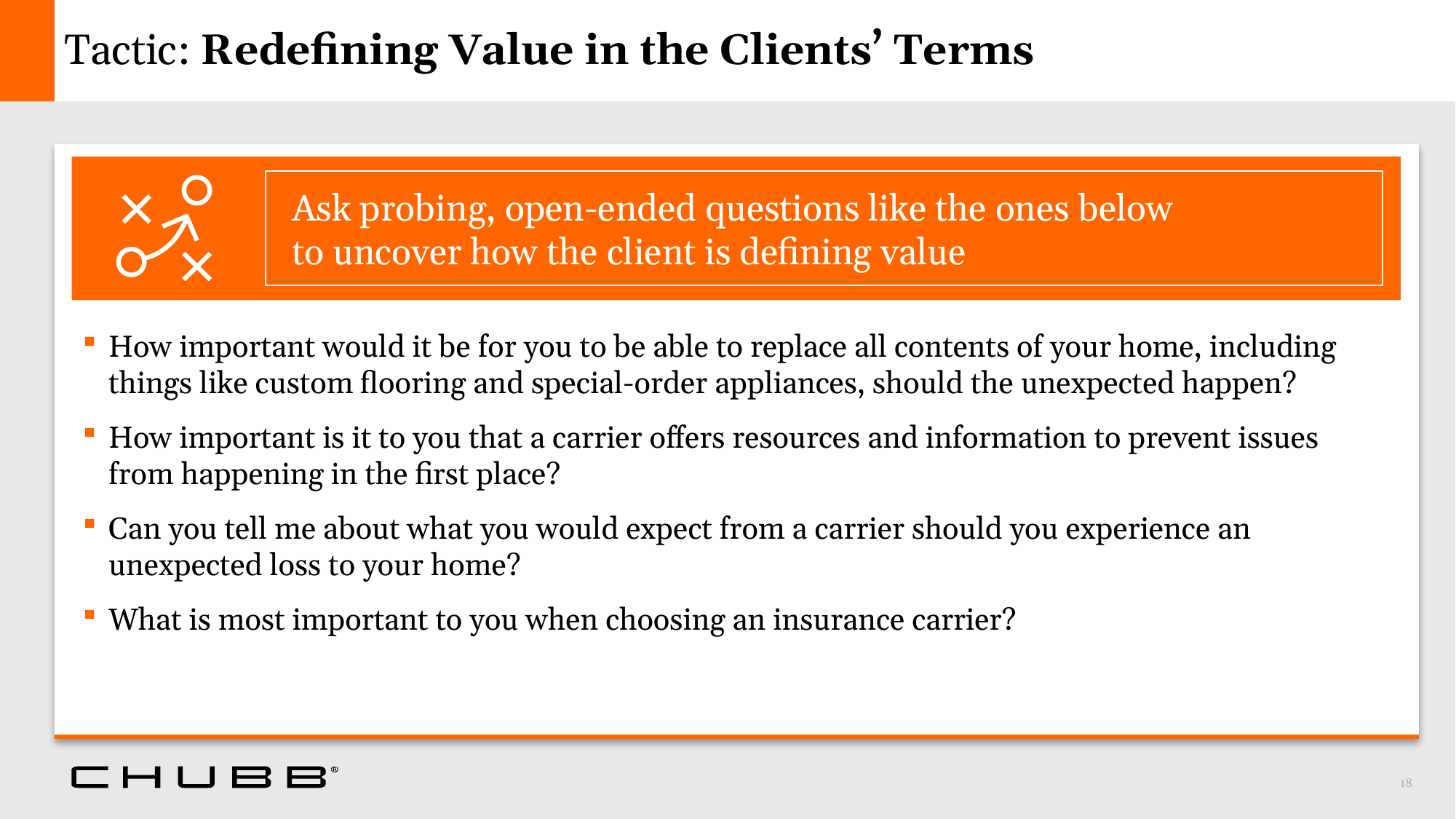

# Tactic: Redefining Value in the Clients’ Terms

Ask probing, open-ended questions like the ones below
to uncover how the client is defining value

How important would it be for you to be able to replace all contents of your home, including things like custom flooring and special-order appliances, should the unexpected happen?
How important is it to you that a carrier offers resources and information to prevent issues from happening in the first place?
Can you tell me about what you would expect from a carrier should you experience an unexpected loss to your home?
What is most important to you when choosing an insurance carrier?

18